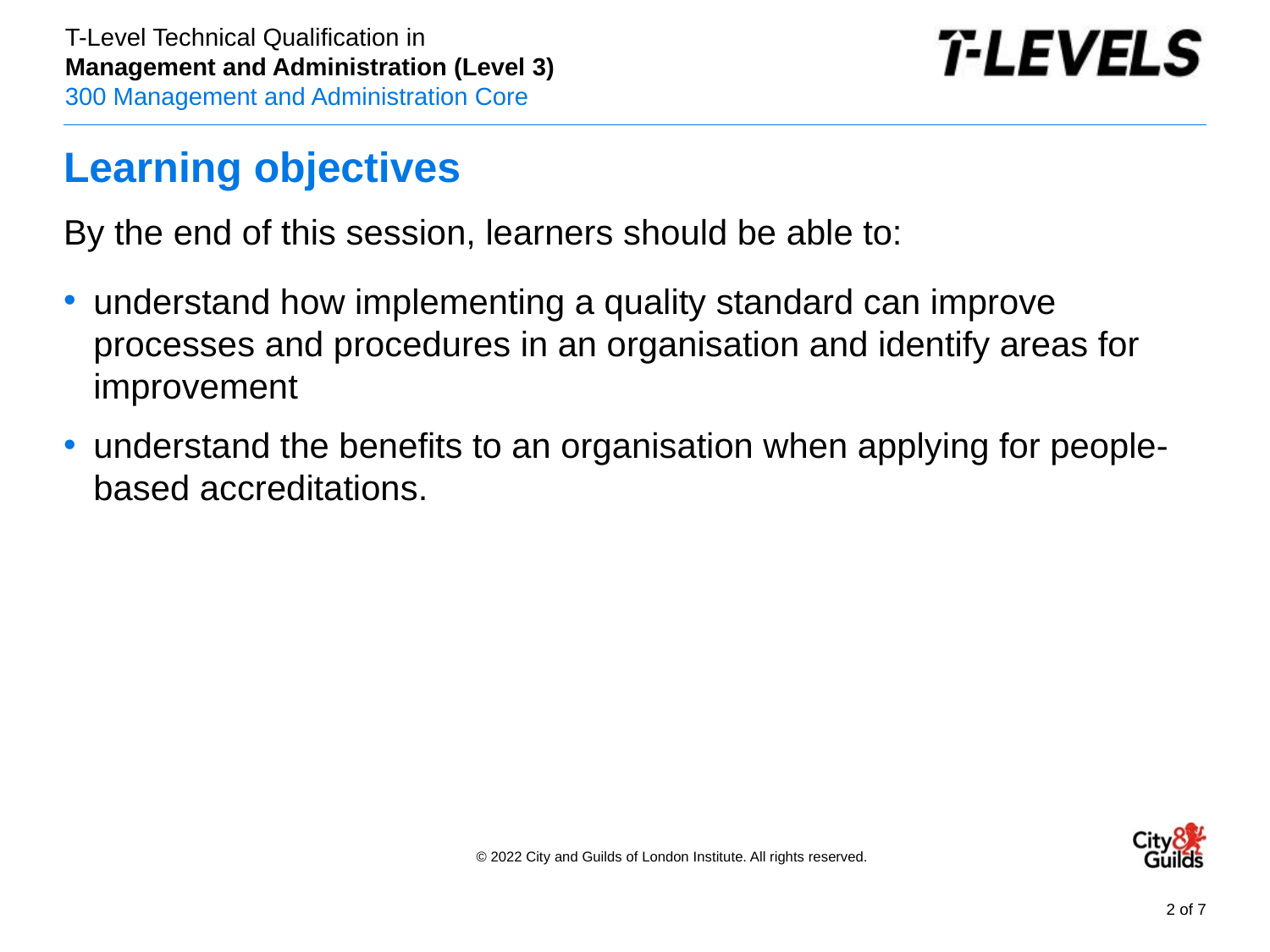

# Learning objectives
By the end of this session, learners should be able to:
understand how implementing a quality standard can improve processes and procedures in an organisation and identify areas for improvement
understand the benefits to an organisation when applying for people-based accreditations.